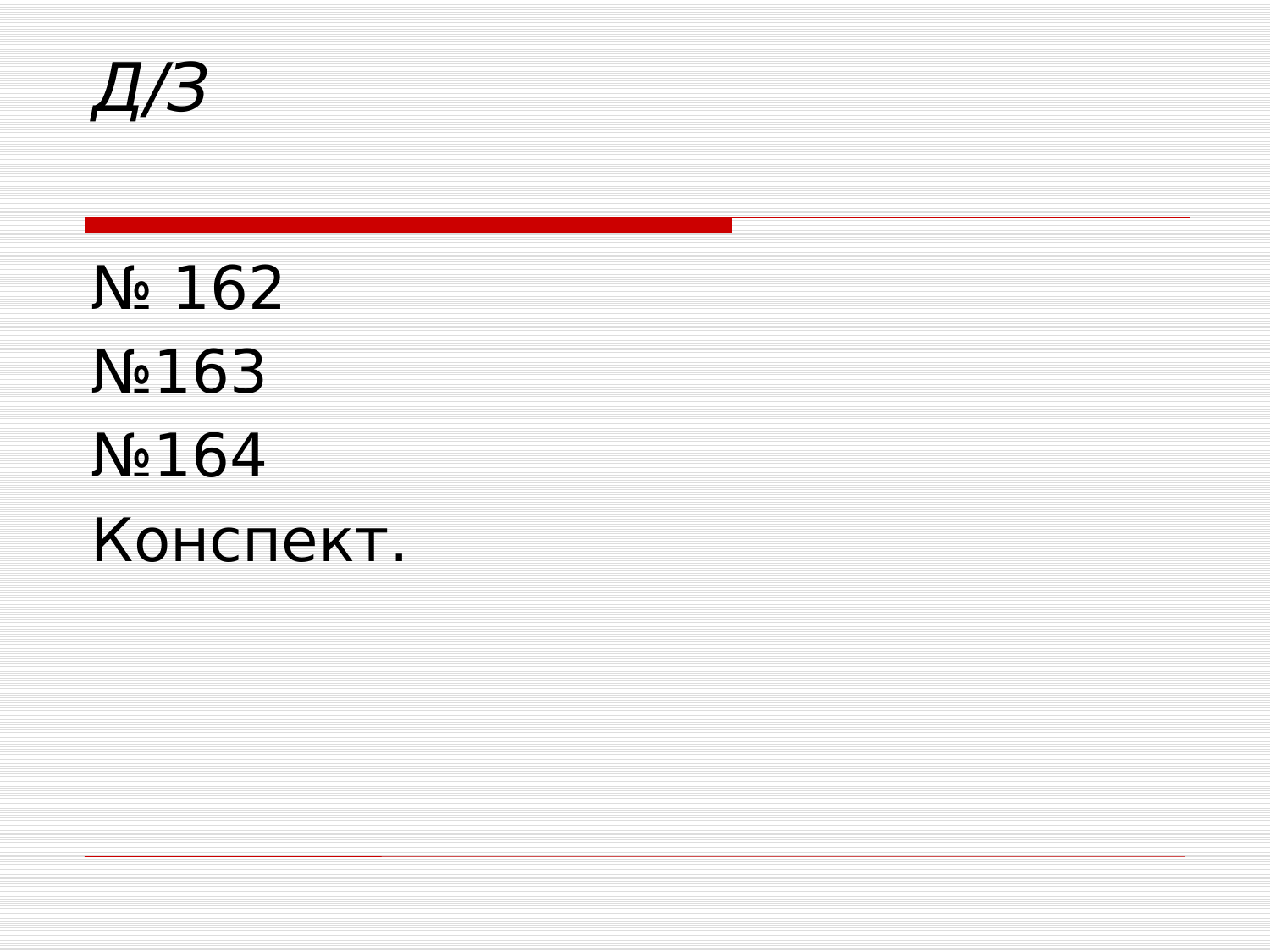

# Д/З
№ 162
№163
№164
Конспект.